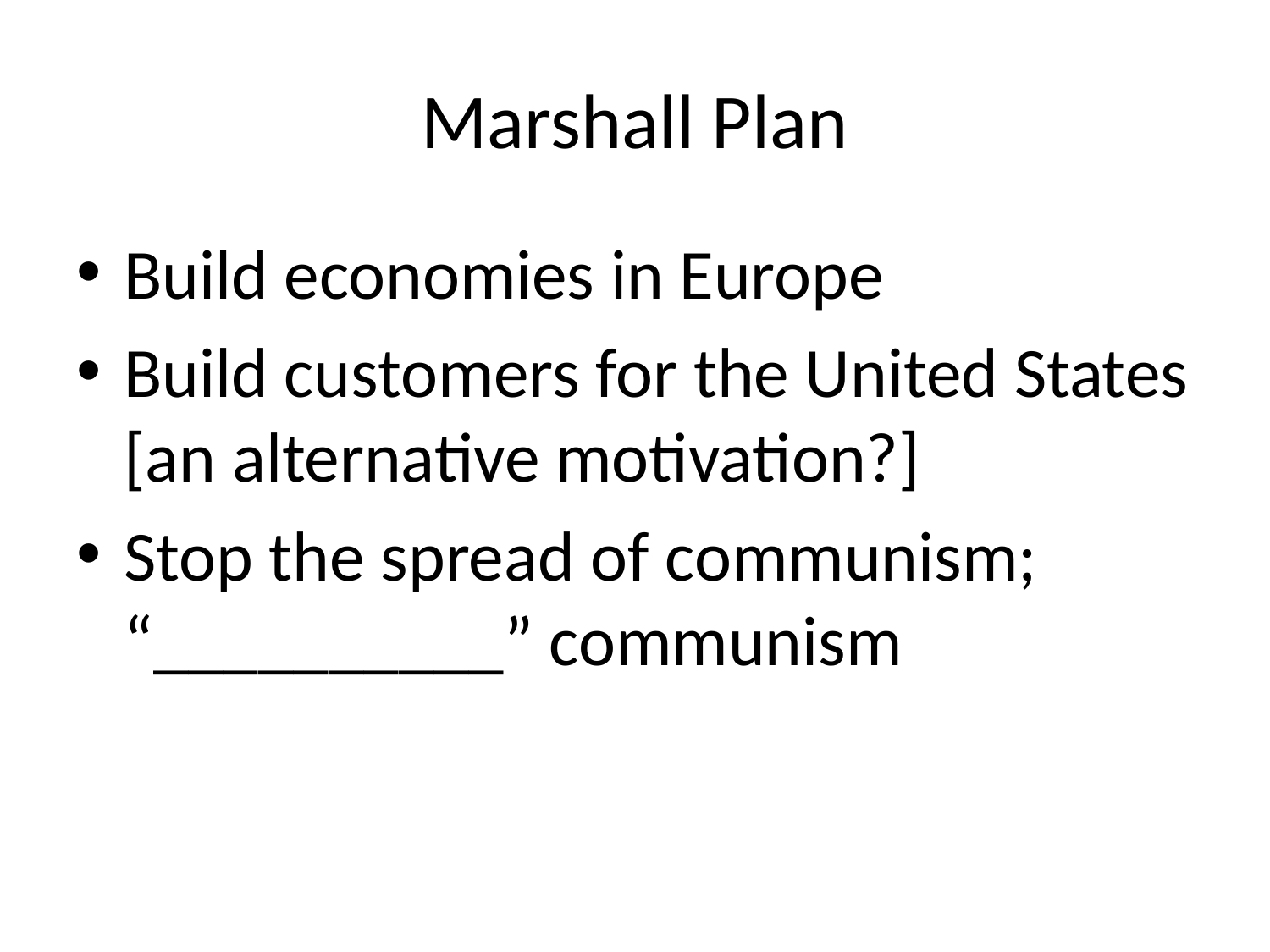

# Marshall Plan
Build economies in Europe
Build customers for the United States [an alternative motivation?]
Stop the spread of communism; “__________” communism